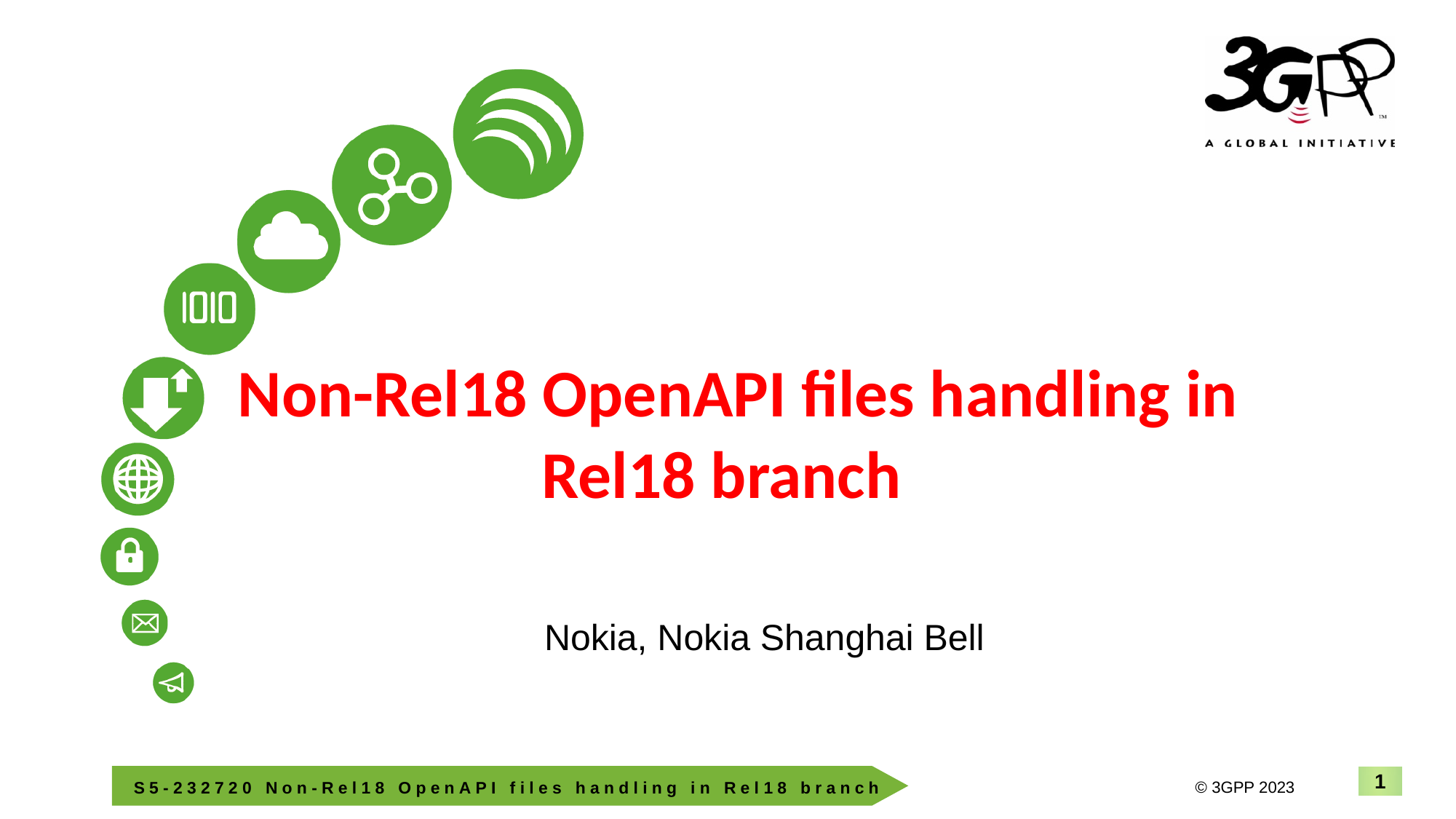

# Non-Rel18 OpenAPI files handling in Rel18 branch

Nokia, Nokia Shanghai Bell